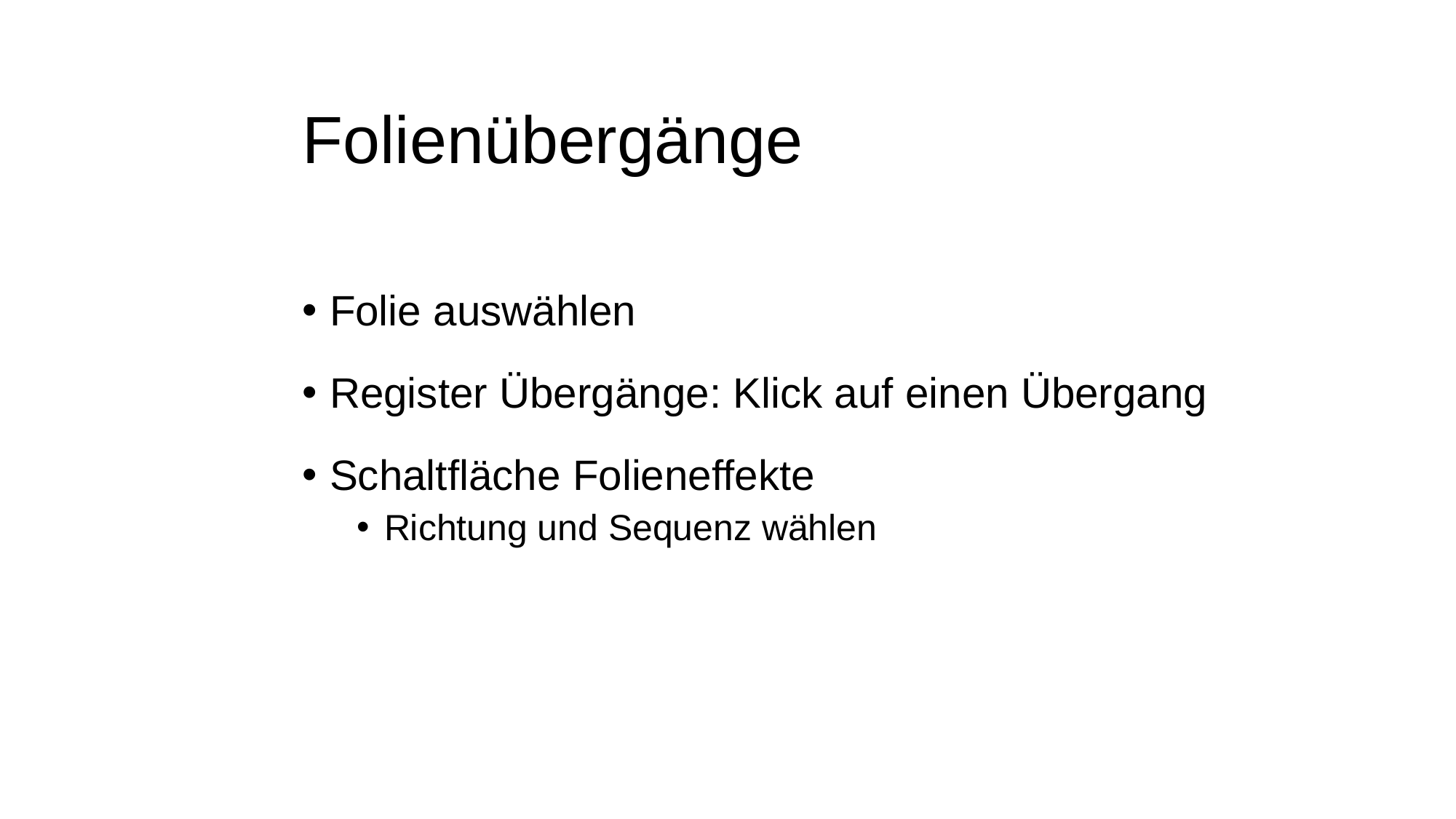

# Folienübergänge
Folie auswählen
Register Übergänge: Klick auf einen Übergang
Schaltfläche Folieneffekte
Richtung und Sequenz wählen